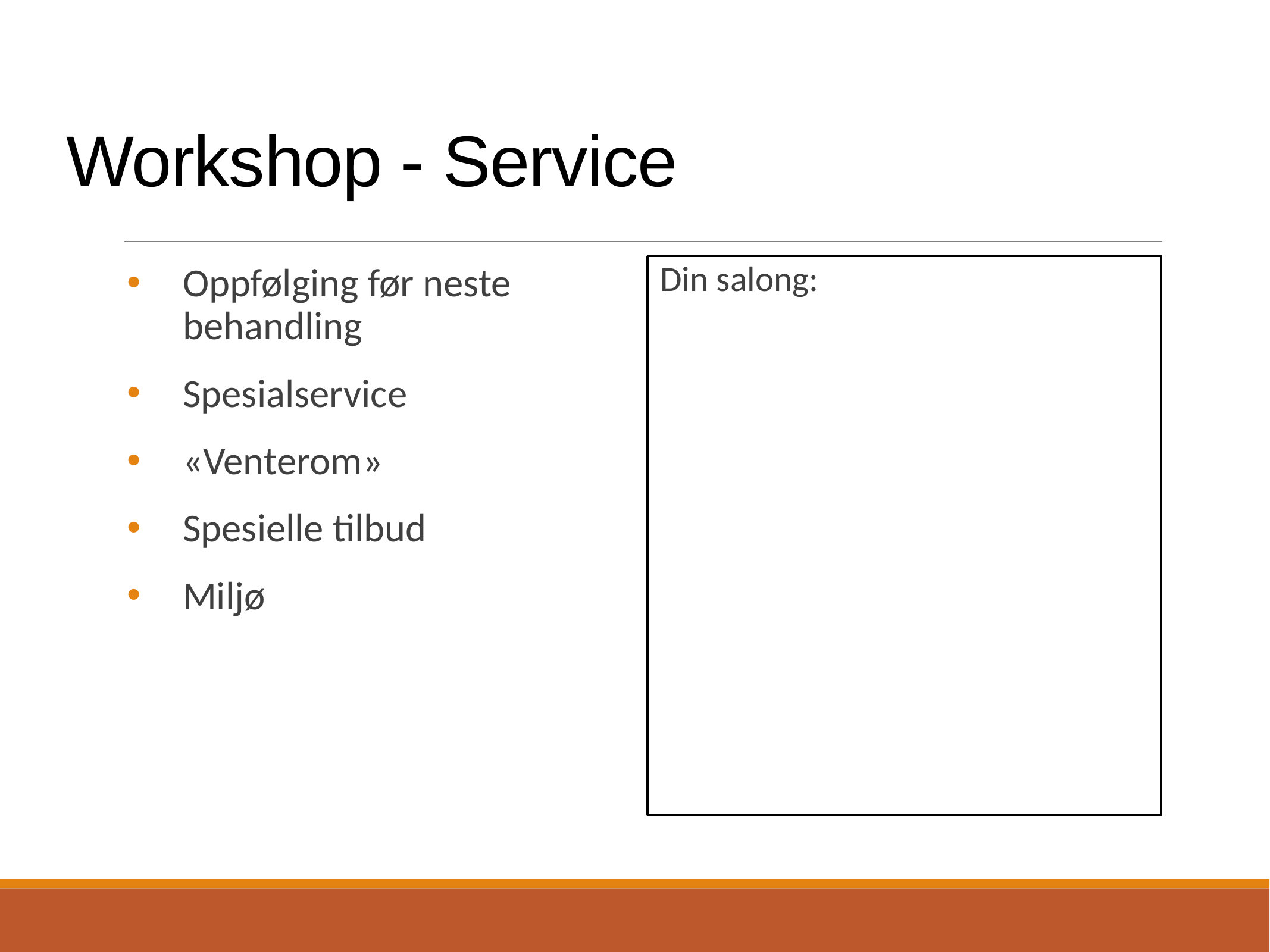

# Workshop - Service
Oppfølging før neste behandling
Spesialservice
«Venterom»
Spesielle tilbud
Miljø

Din salong: